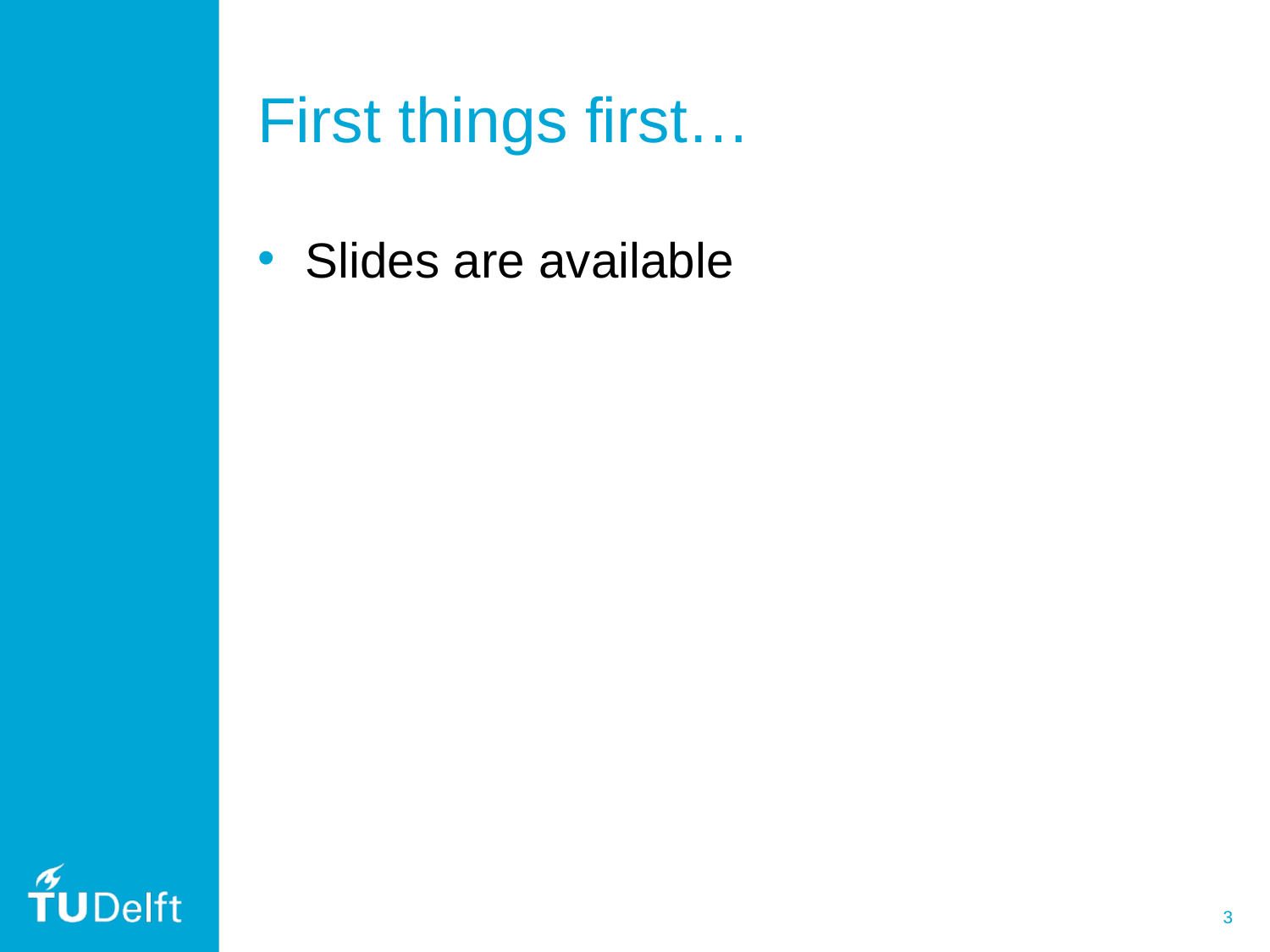

# First things first…
Slides are available